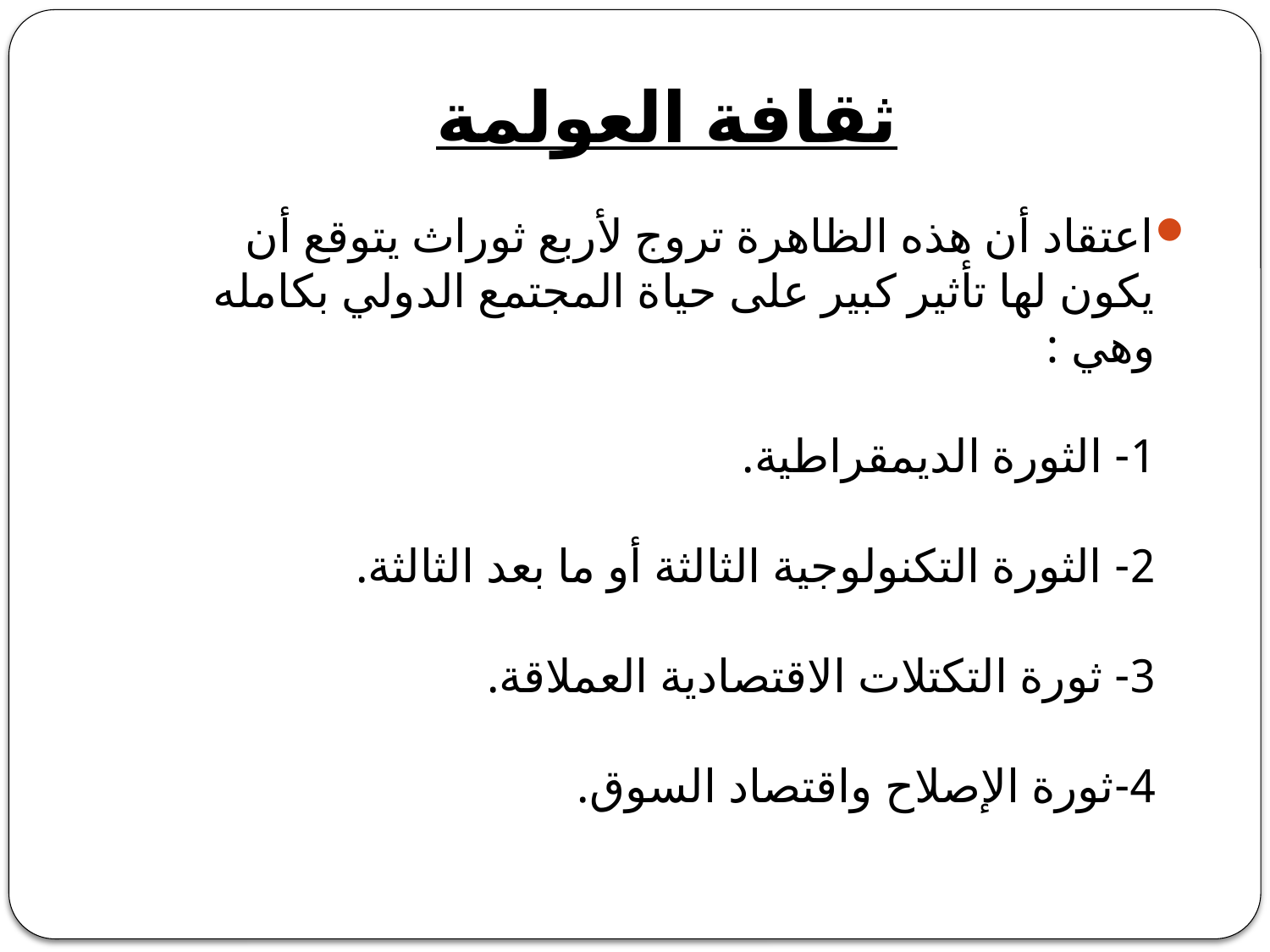

# ثقافة العولمة
اعتقاد أن هذه الظاهرة تروج لأربع ثوراث يتوقع أن يكون لها تأثير كبير على حياة المجتمع الدولي بكامله وهي :
1- الثورة الديمقراطية.
2- الثورة التكنولوجية الثالثة أو ما بعد الثالثة.
3- ثورة التكتلات الاقتصادية العملاقة.
4-ثورة الإصلاح واقتصاد السوق.